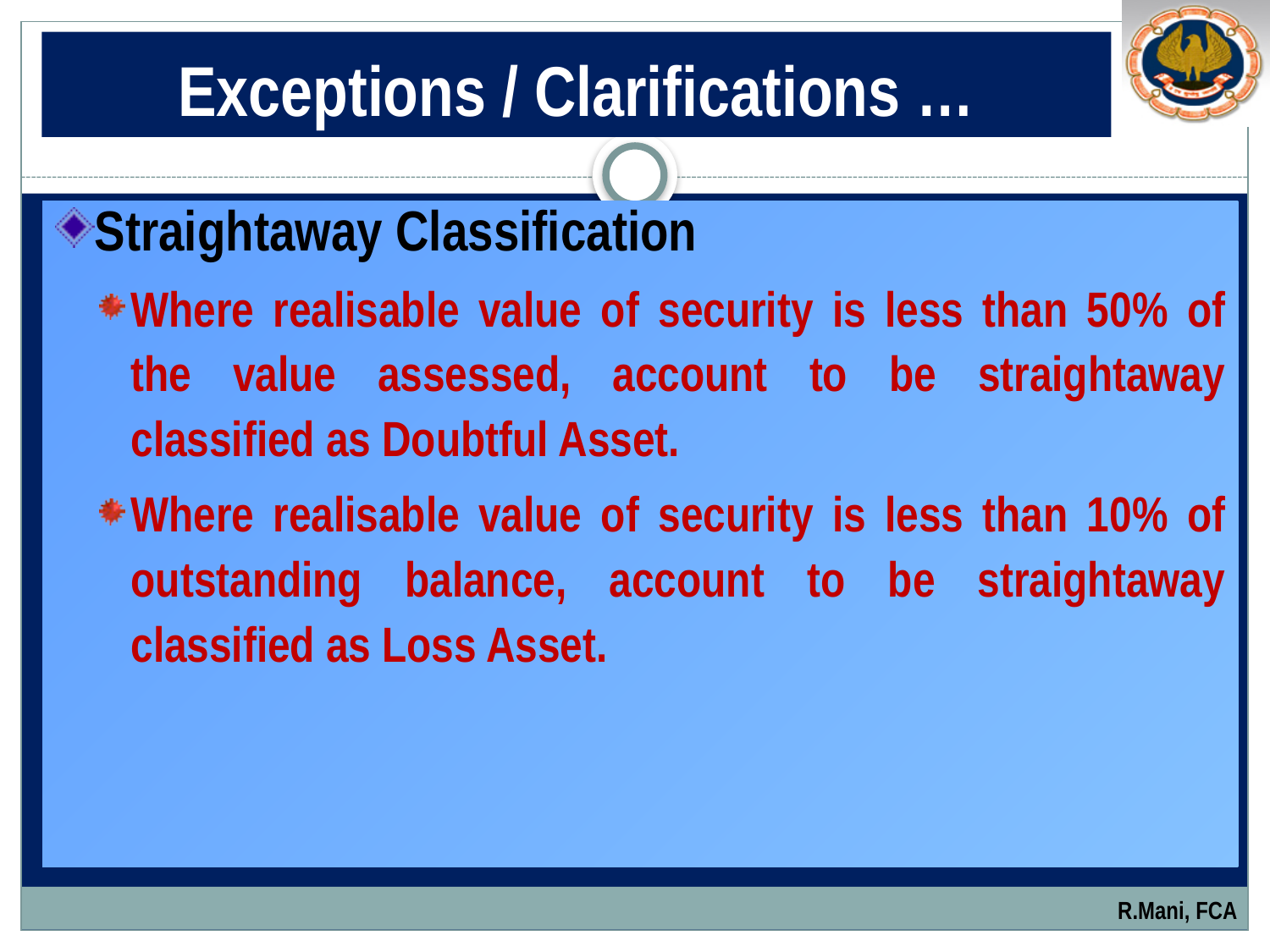

# Exceptions / Clarifications …
Straightaway Classification
Where realisable value of security is less than 50% of the value assessed, account to be straightaway classified as Doubtful Asset.
Where realisable value of security is less than 10% of outstanding balance, account to be straightaway classified as Loss Asset.